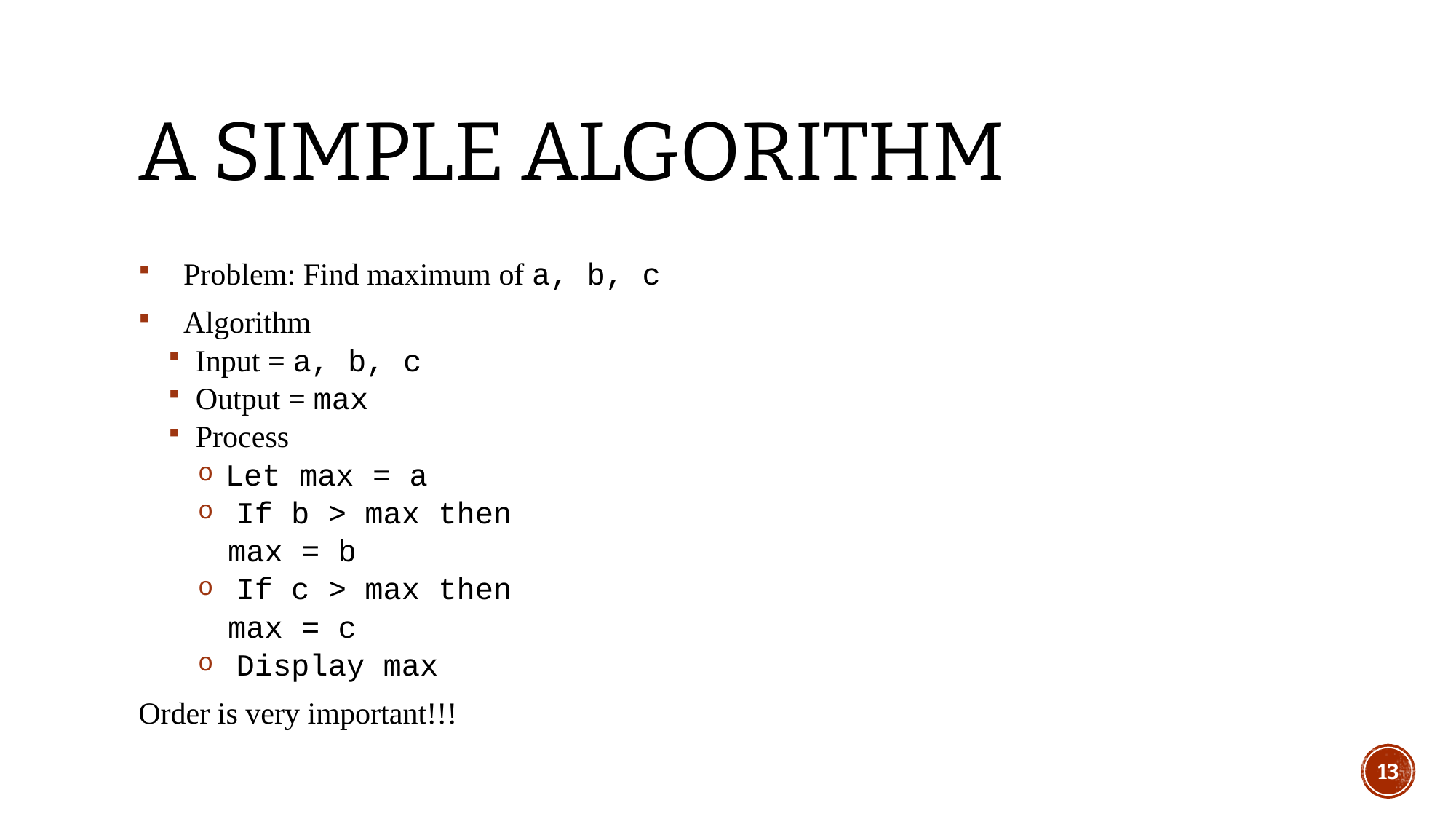

# A Simple Algorithm
 Problem: Find maximum of a, b, c
 Algorithm
 Input = a, b, c
 Output = max
 Process
 Let max = a
 If b > max then
max = b
 If c > max then
max = c
 Display max
Order is very important!!!

13